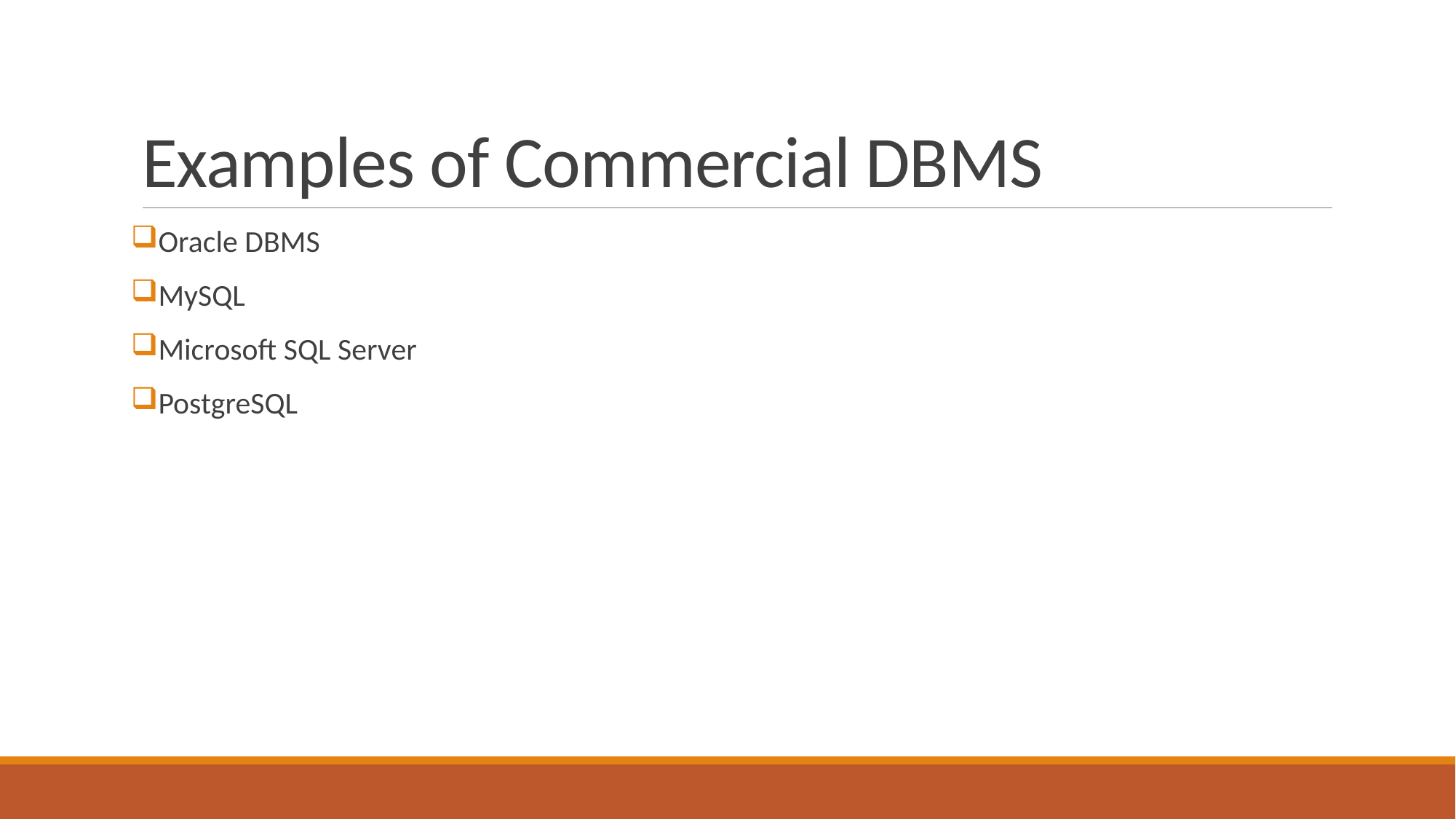

# Examples of Commercial DBMS
Oracle DBMS
MySQL
Microsoft SQL Server
PostgreSQL